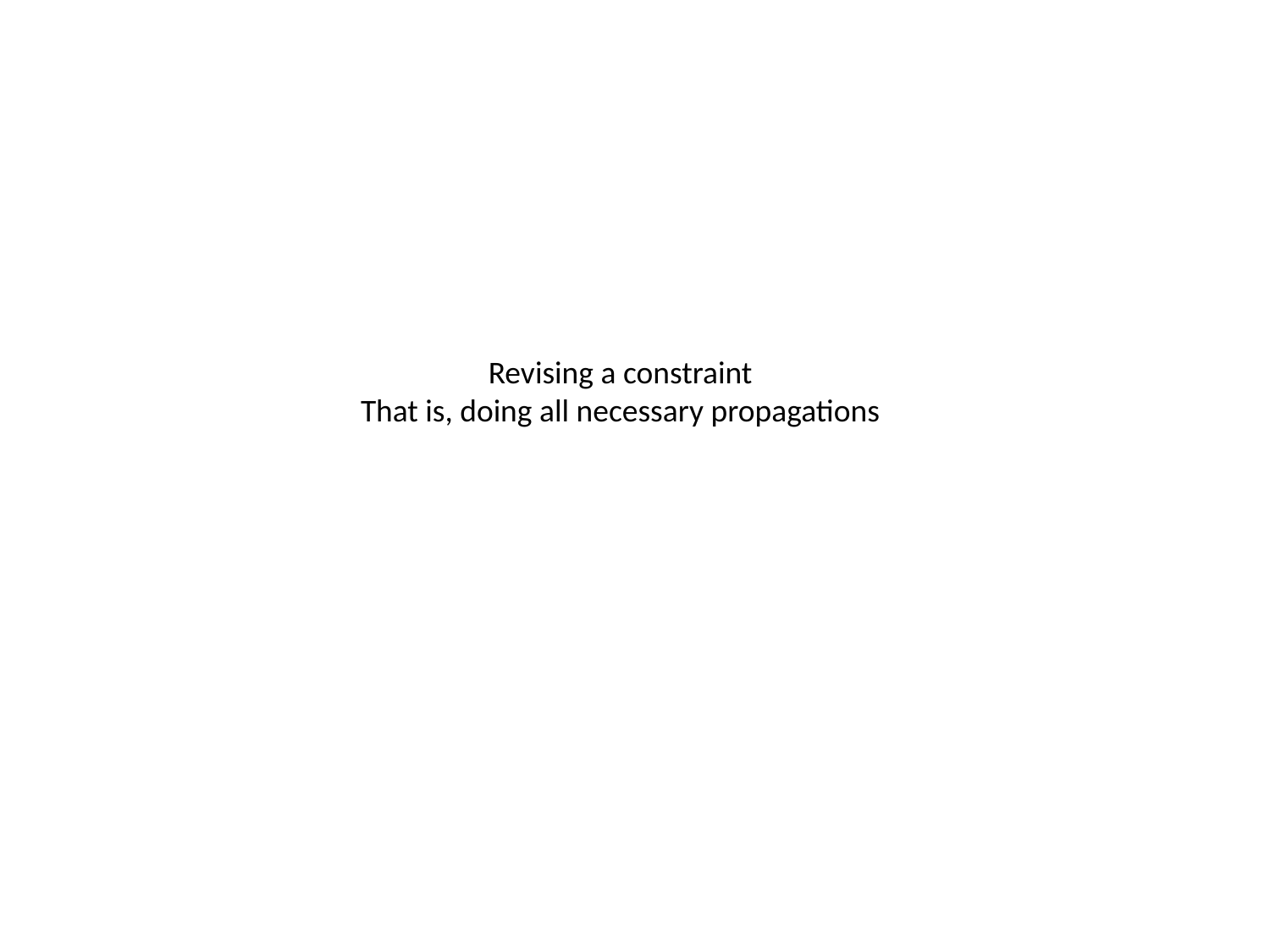

Revising a constraint
That is, doing all necessary propagations